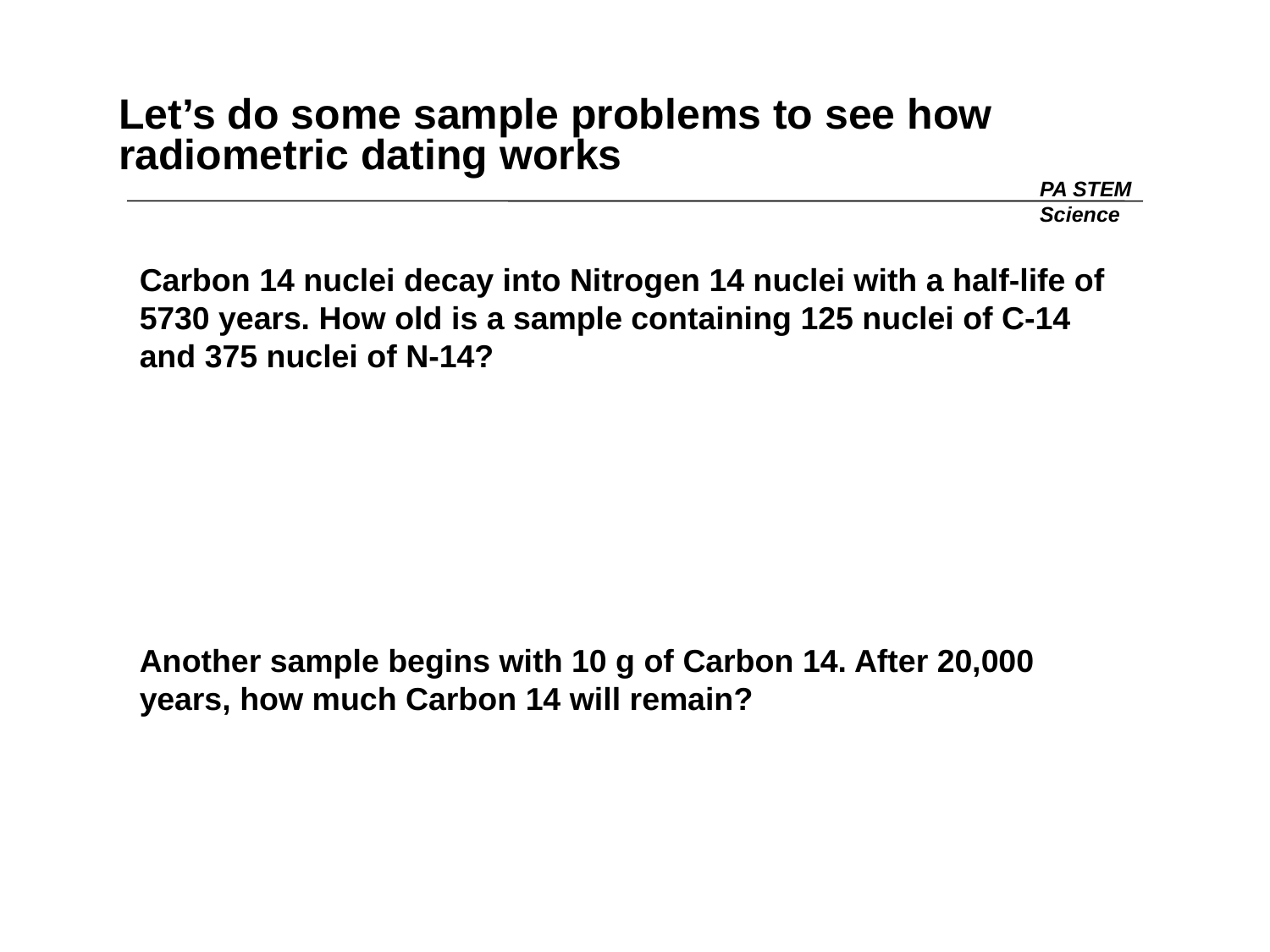

# Let’s do some sample problems to see how radiometric dating works
PA STEM
Science

Carbon 14 nuclei decay into Nitrogen 14 nuclei with a half-life of 5730 years. How old is a sample containing 125 nuclei of C-14 and 375 nuclei of N-14?

Another sample begins with 10 g of Carbon 14. After 20,000 years, how much Carbon 14 will remain?